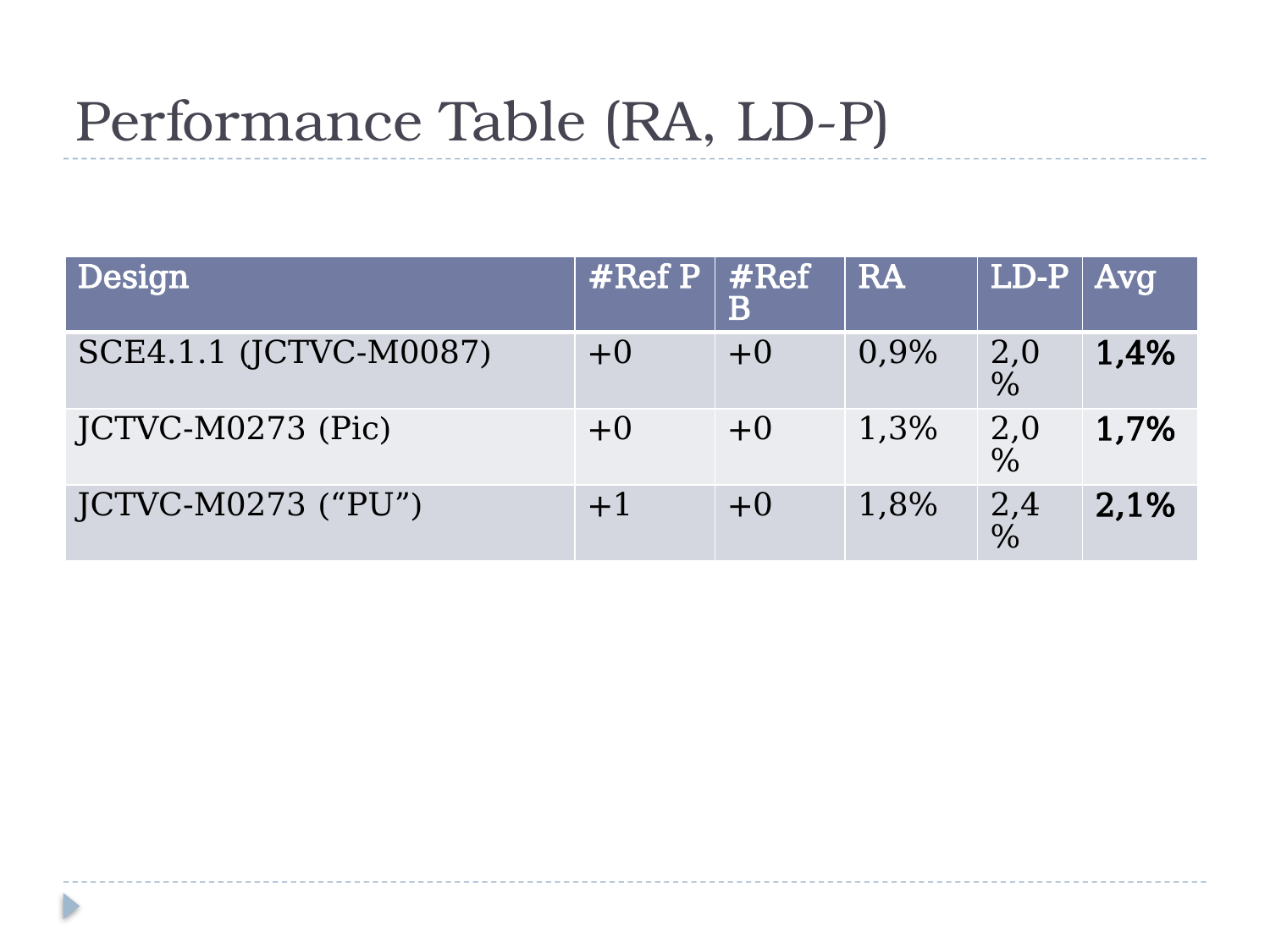

# Performance Table (RA, LD-P)
| Design | #Ref P | #Ref B | RA | LD-P | Avg |
| --- | --- | --- | --- | --- | --- |
| SCE4.1.1 (JCTVC-M0087) | +0 | +0 | 0,9% | 2,0% | 1,4% |
| JCTVC-M0273 (Pic) | +0 | +0 | 1,3% | 2,0% | 1,7% |
| JCTVC-M0273 (“PU”) | +1 | +0 | 1,8% | 2,4% | 2,1% |